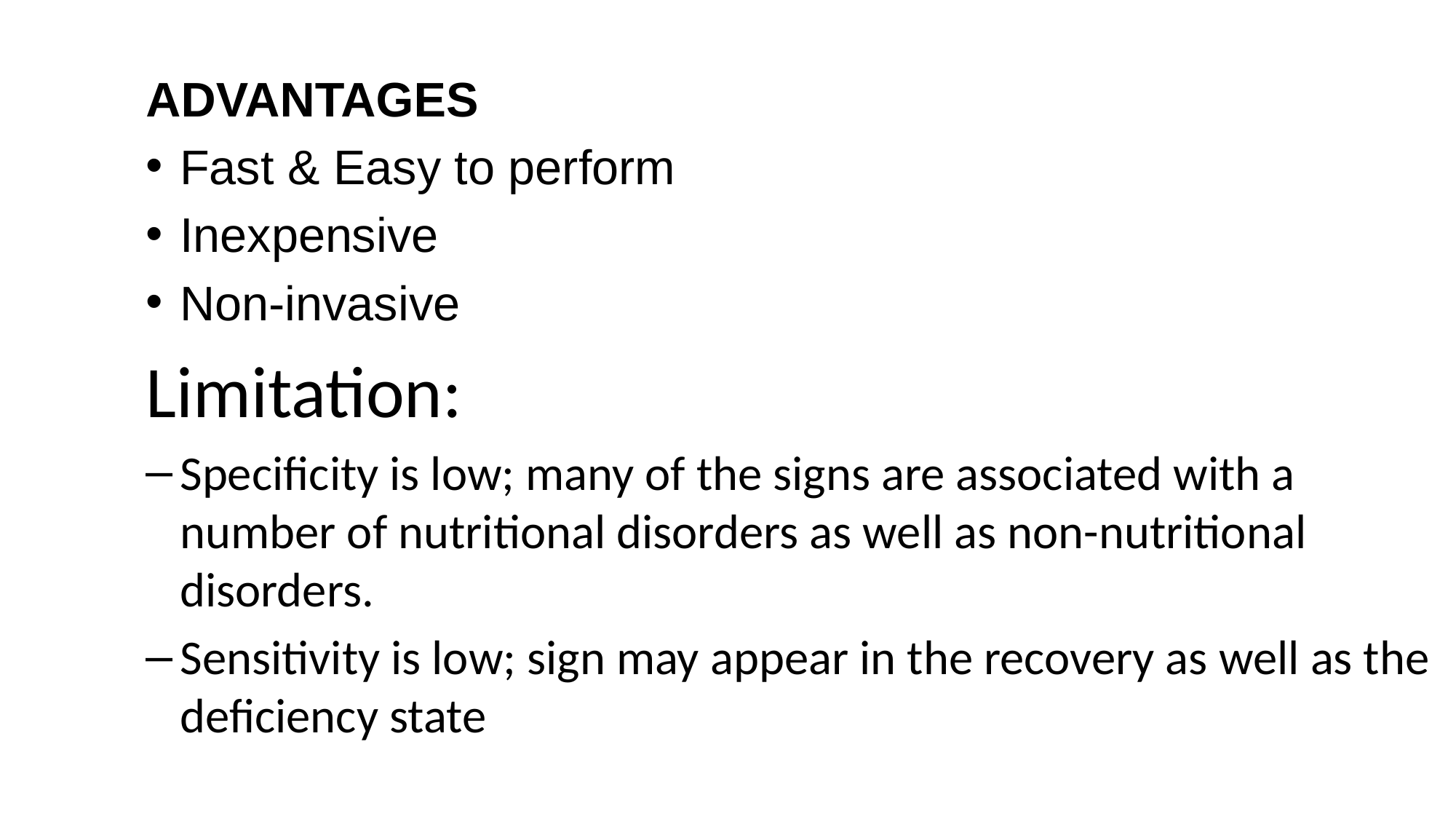

ADVANTAGES
Fast & Easy to perform
Inexpensive
Non-invasive
Limitation:
Specificity is low; many of the signs are associated with a number of nutritional disorders as well as non-nutritional disorders.
Sensitivity is low; sign may appear in the recovery as well as the deficiency state